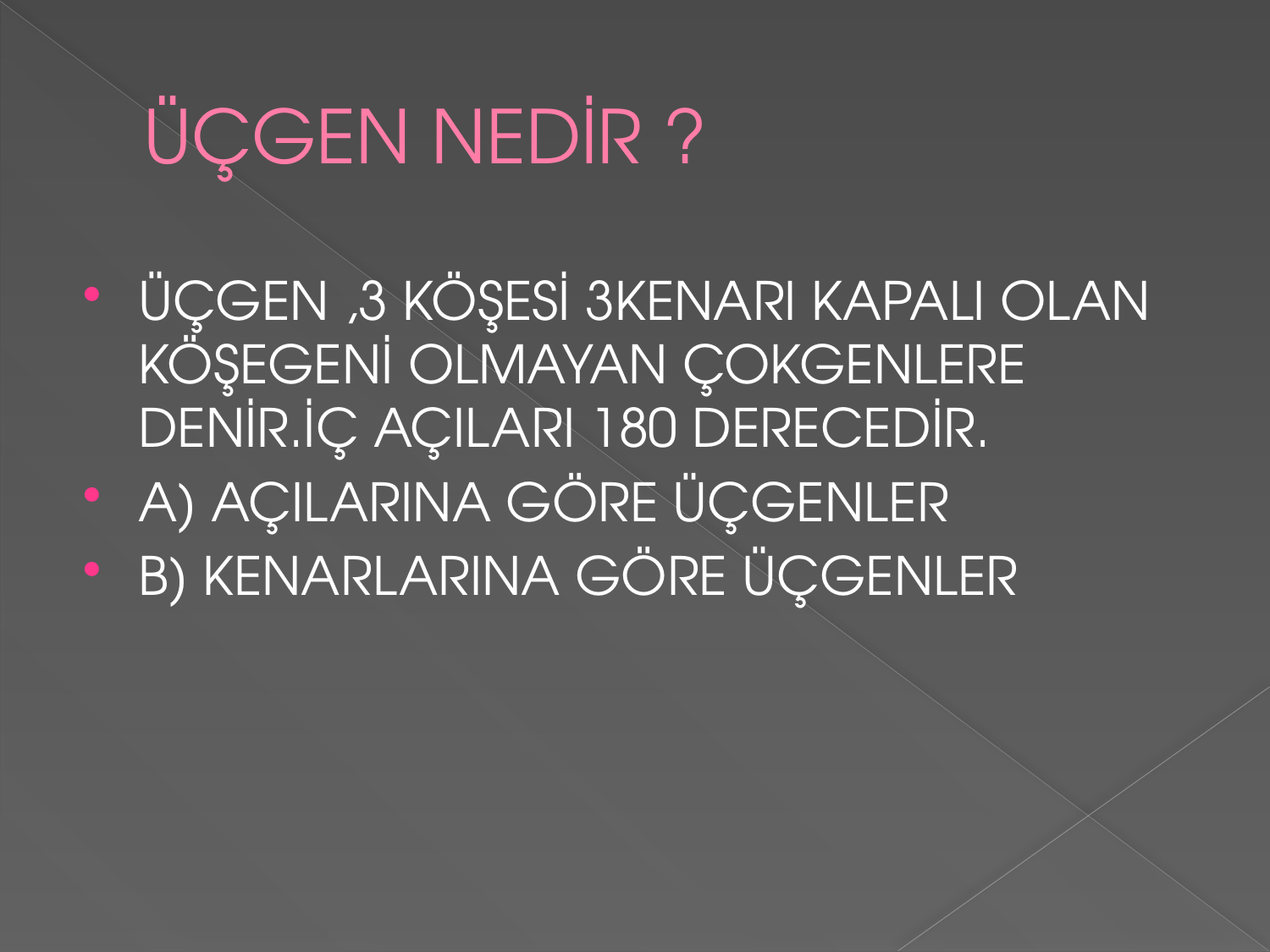

# ÜÇGEN NEDİR ?
ÜÇGEN ,3 KÖŞESİ 3KENARI KAPALI OLAN  KÖŞEGENİ OLMAYAN ÇOKGENLERE DENİR.İÇ AÇILARI 180 DERECEDİR.
A) AÇILARINA GÖRE ÜÇGENLER
B) KENARLARINA GÖRE ÜÇGENLER